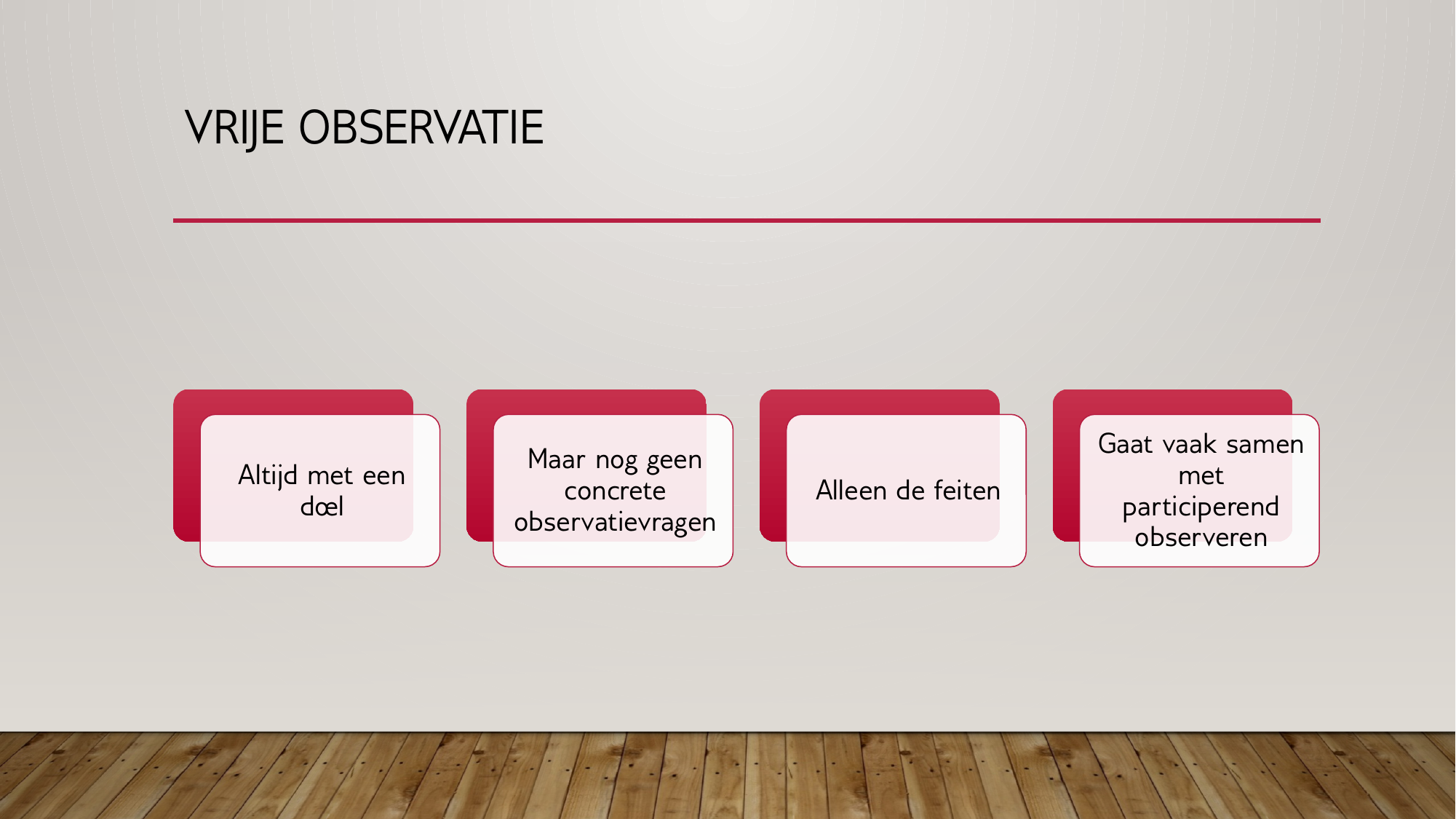

# Vrije observatie
Altijd met een doel
Maar nog geen concrete observatievragen
Alleen de feiten
Gaat vaak samen met participerend observeren